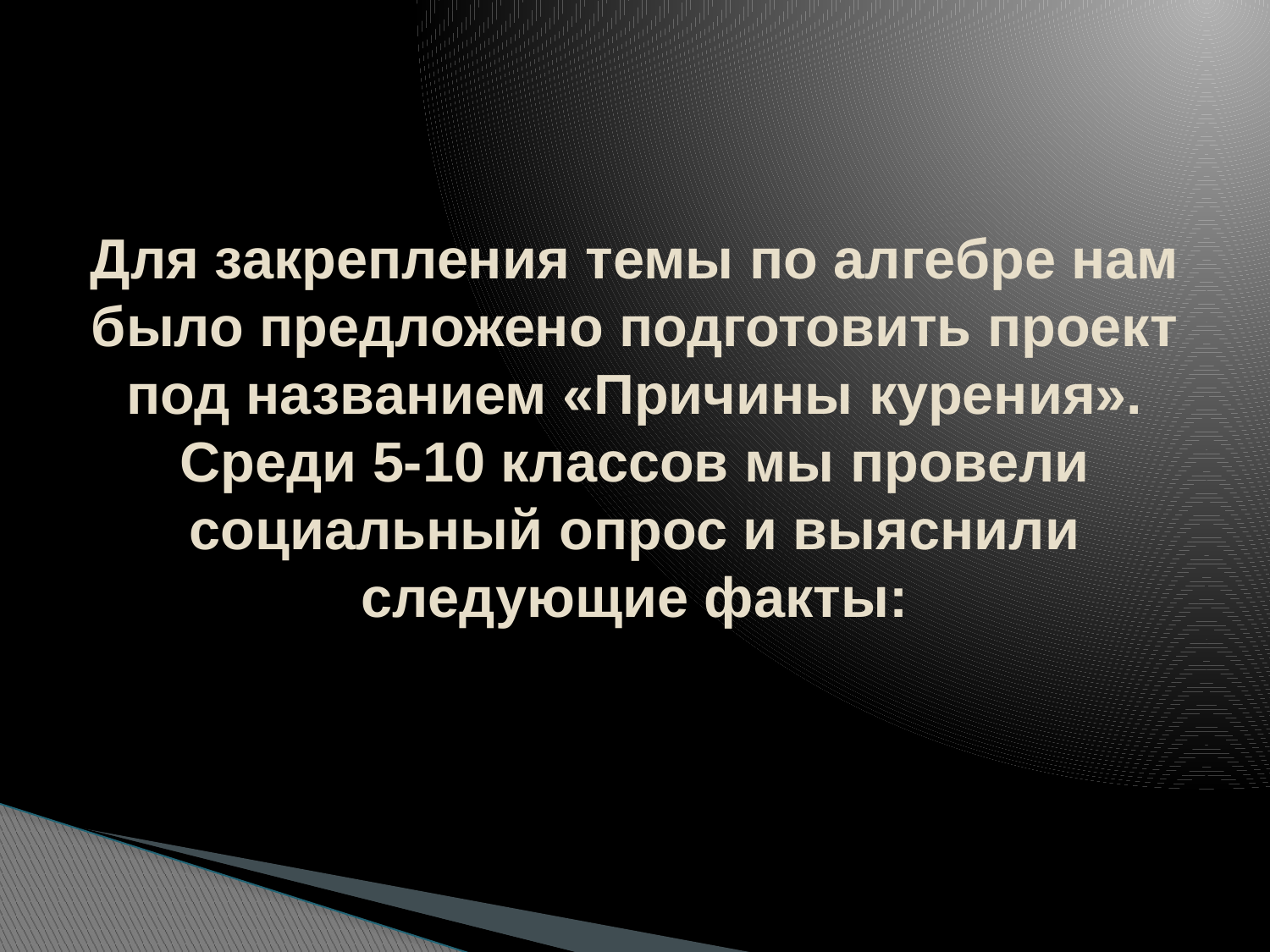

# Для закрепления темы по алгебре нам было предложено подготовить проект под названием «Причины курения». Среди 5-10 классов мы провели социальный опрос и выяснили следующие факты: